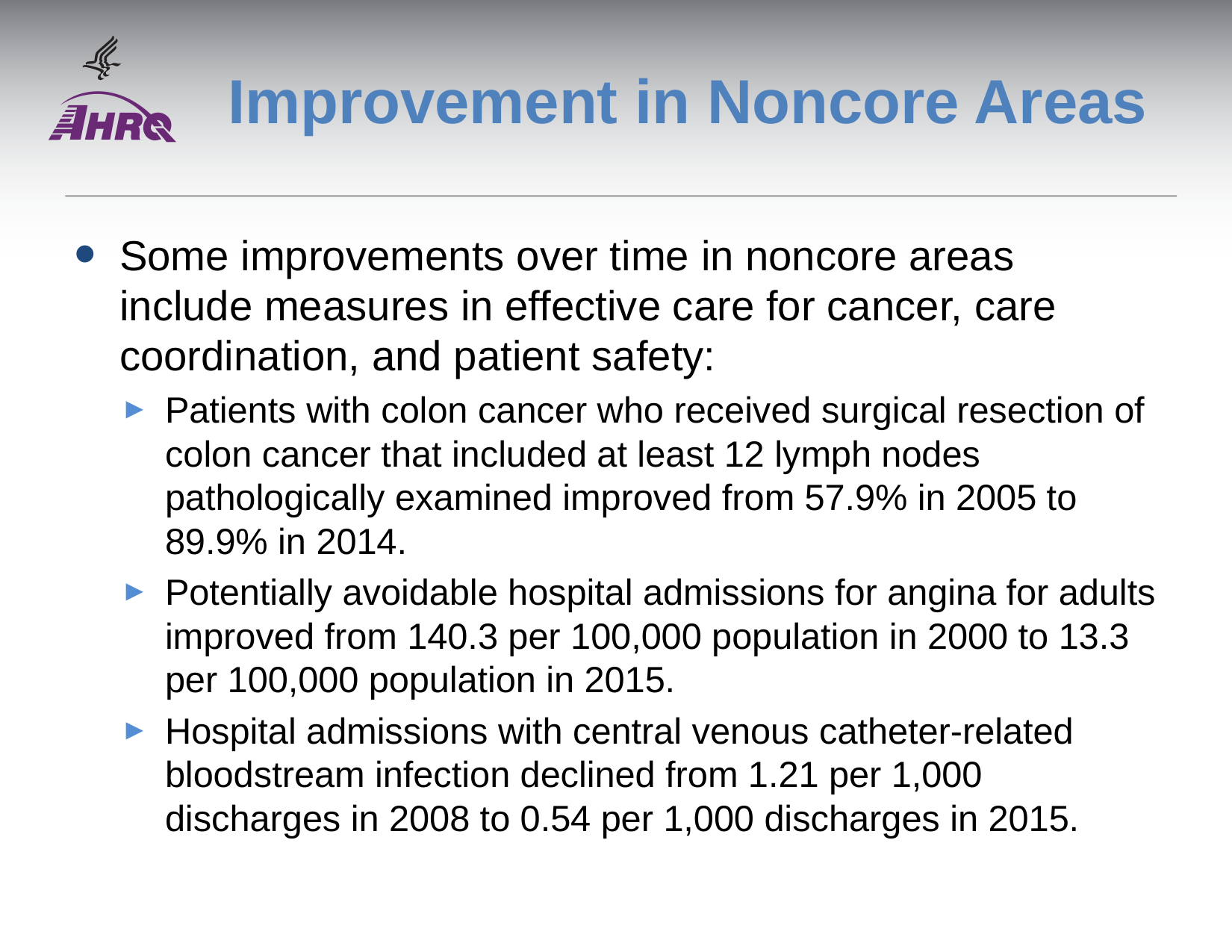

# Improvement in Noncore Areas
Some improvements over time in noncore areas include measures in effective care for cancer, care coordination, and patient safety:
Patients with colon cancer who received surgical resection of colon cancer that included at least 12 lymph nodes pathologically examined improved from 57.9% in 2005 to 89.9% in 2014.
Potentially avoidable hospital admissions for angina for adults improved from 140.3 per 100,000 population in 2000 to 13.3 per 100,000 population in 2015.
Hospital admissions with central venous catheter-related bloodstream infection declined from 1.21 per 1,000 discharges in 2008 to 0.54 per 1,000 discharges in 2015.